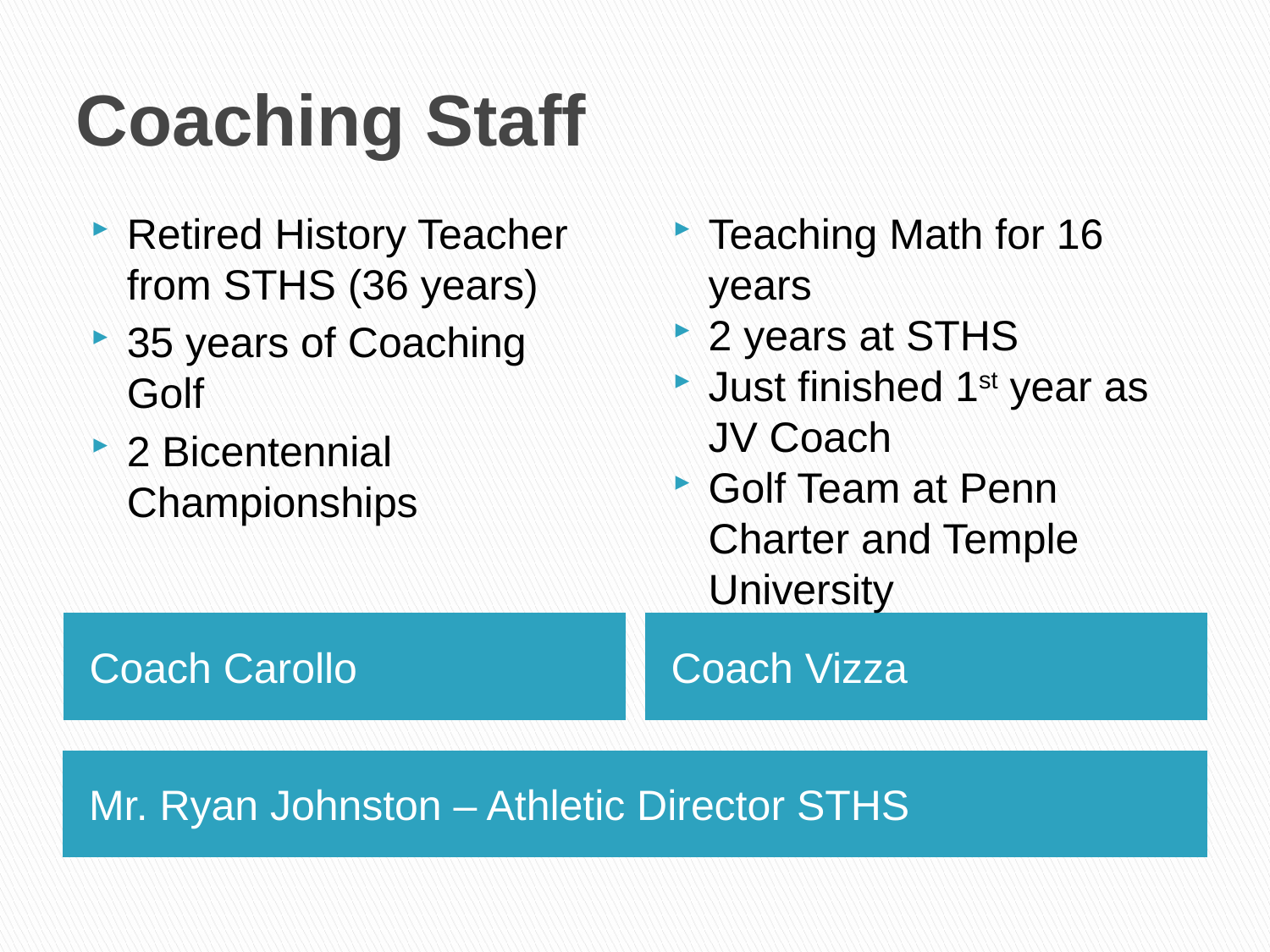

# Coaching Staff
Retired History Teacher from STHS (36 years)
35 years of Coaching Golf
2 Bicentennial Championships
Teaching Math for 16 years
2 years at STHS
Just finished 1st year as JV Coach
Golf Team at Penn Charter and Temple University

Coach Carollo
Coach Vizza
Mr. Ryan Johnston – Athletic Director STHS